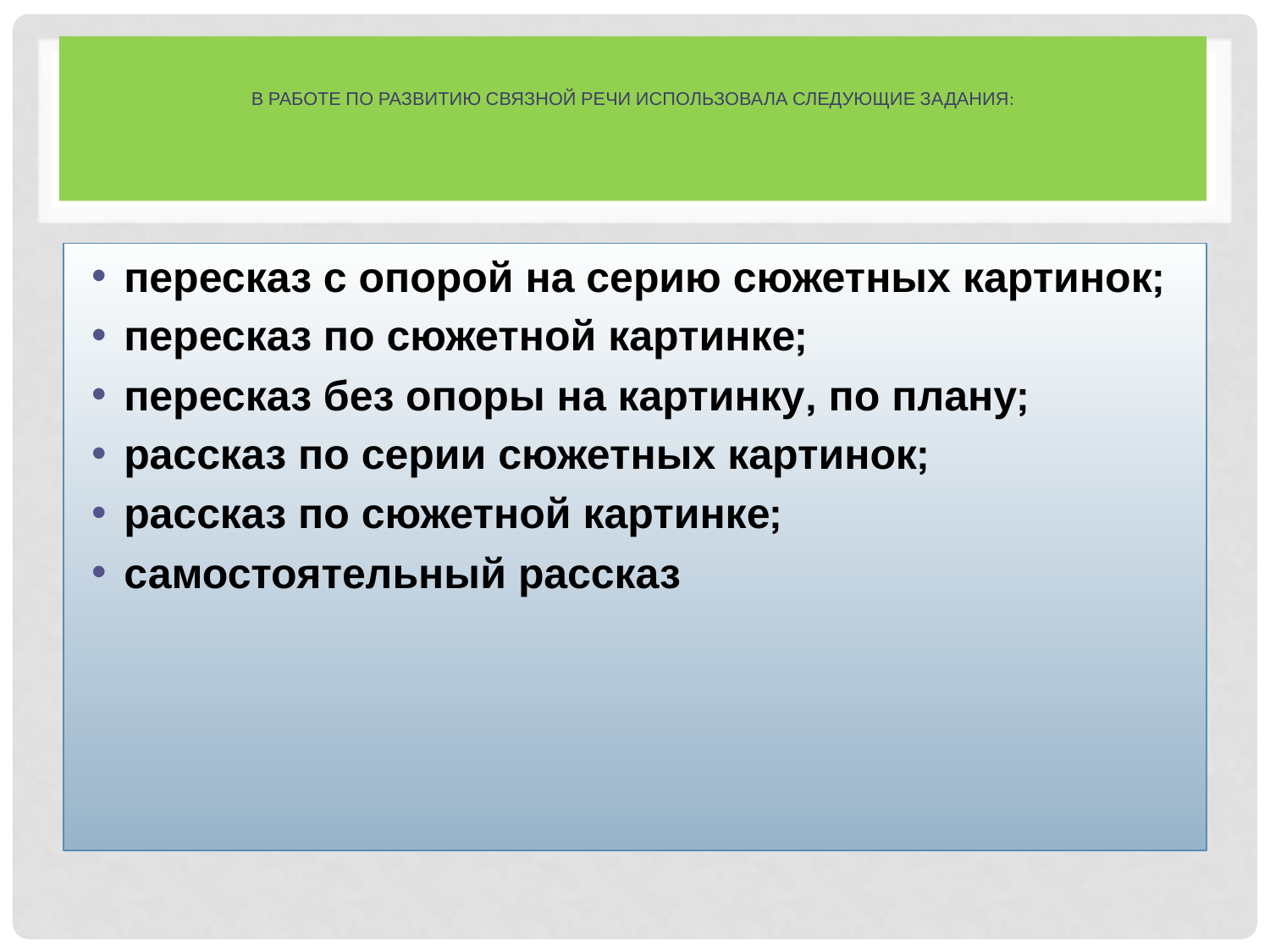

# В работе по развитию связной речи использовала следующие задания:
пересказ с опорой на серию сюжетных картинок;
пересказ по сюжетной картинке;
пересказ без опоры на картинку, по плану;
рассказ по серии сюжетных картинок;
рассказ по сюжетной картинке;
самостоятельный рассказ